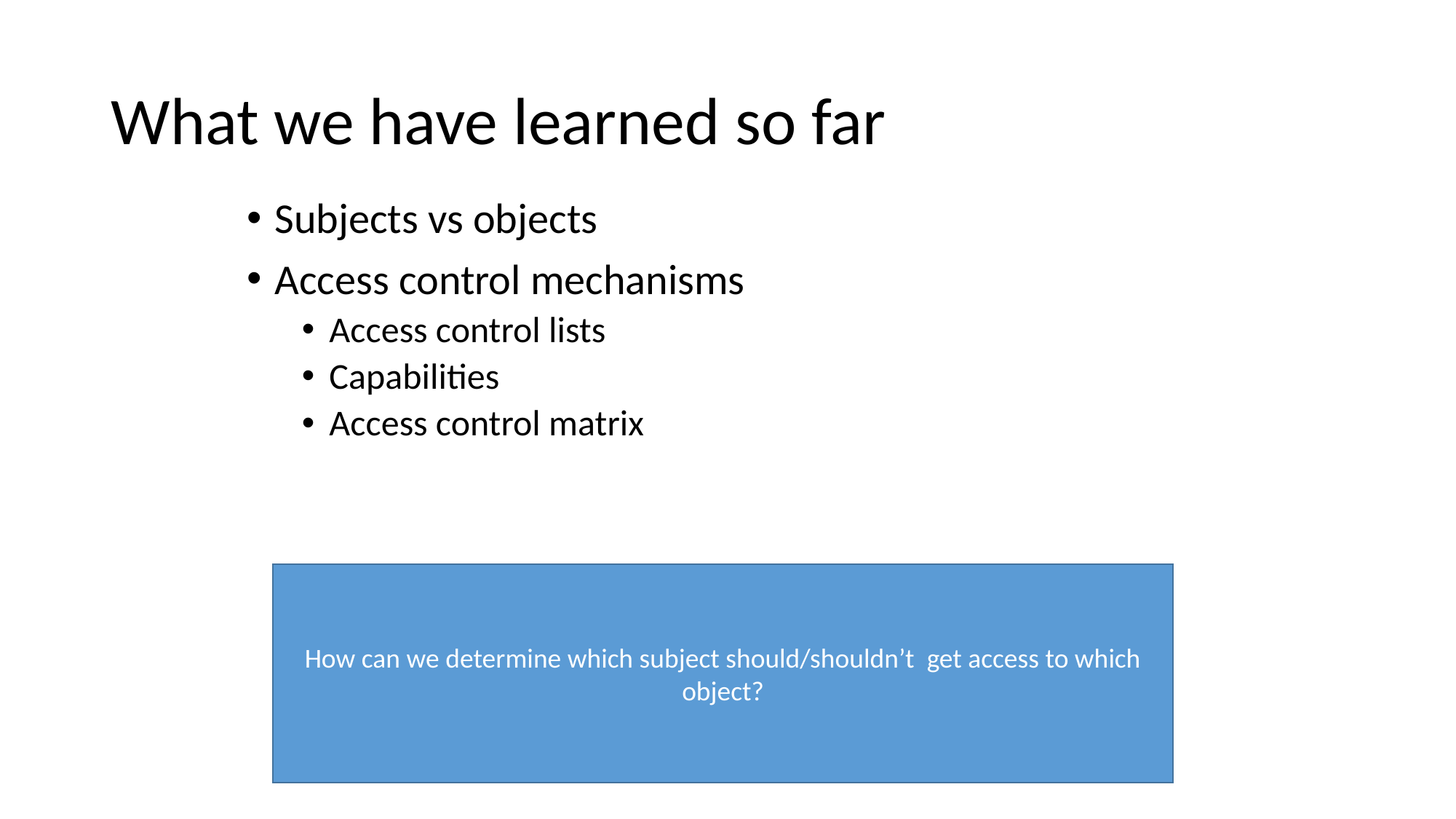

# What we have learned so far
Subjects vs objects
Access control mechanisms
Access control lists
Capabilities
Access control matrix
How can we determine which subject should/shouldn’t  get access to which object?